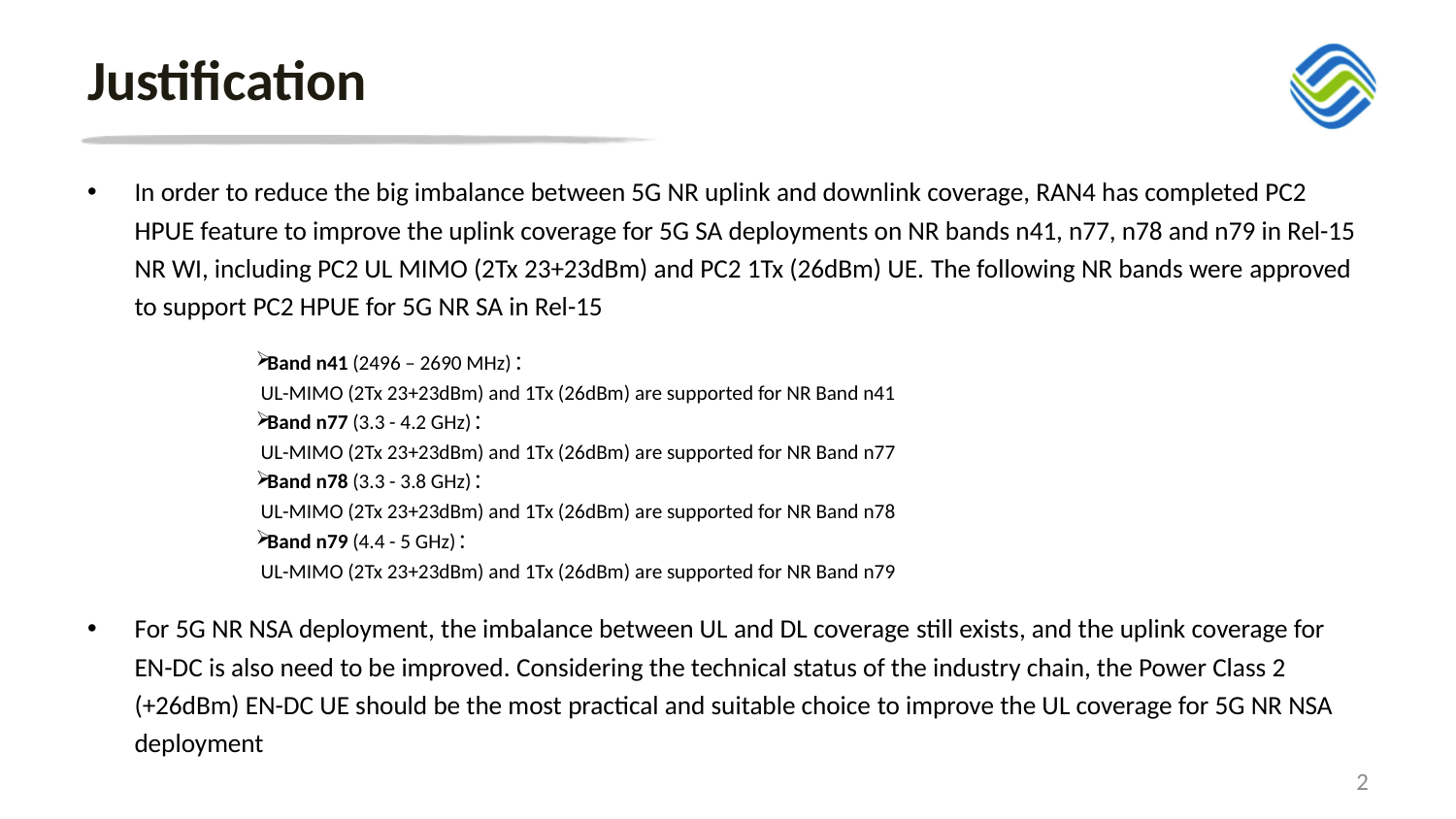

# Justification
In order to reduce the big imbalance between 5G NR uplink and downlink coverage, RAN4 has completed PC2 HPUE feature to improve the uplink coverage for 5G SA deployments on NR bands n41, n77, n78 and n79 in Rel-15 NR WI, including PC2 UL MIMO (2Tx 23+23dBm) and PC2 1Tx (26dBm) UE. The following NR bands were approved to support PC2 HPUE for 5G NR SA in Rel-15

 Band n41 (2496 – 2690 MHz)：
 UL-MIMO (2Tx 23+23dBm) and 1Tx (26dBm) are supported for NR Band n41
 Band n77 (3.3 - 4.2 GHz)：
 UL-MIMO (2Tx 23+23dBm) and 1Tx (26dBm) are supported for NR Band n77
 Band n78 (3.3 - 3.8 GHz)：
 UL-MIMO (2Tx 23+23dBm) and 1Tx (26dBm) are supported for NR Band n78
 Band n79 (4.4 - 5 GHz)：
 UL-MIMO (2Tx 23+23dBm) and 1Tx (26dBm) are supported for NR Band n79

For 5G NR NSA deployment, the imbalance between UL and DL coverage still exists, and the uplink coverage for EN-DC is also need to be improved. Considering the technical status of the industry chain, the Power Class 2 (+26dBm) EN-DC UE should be the most practical and suitable choice to improve the UL coverage for 5G NR NSA deployment
2